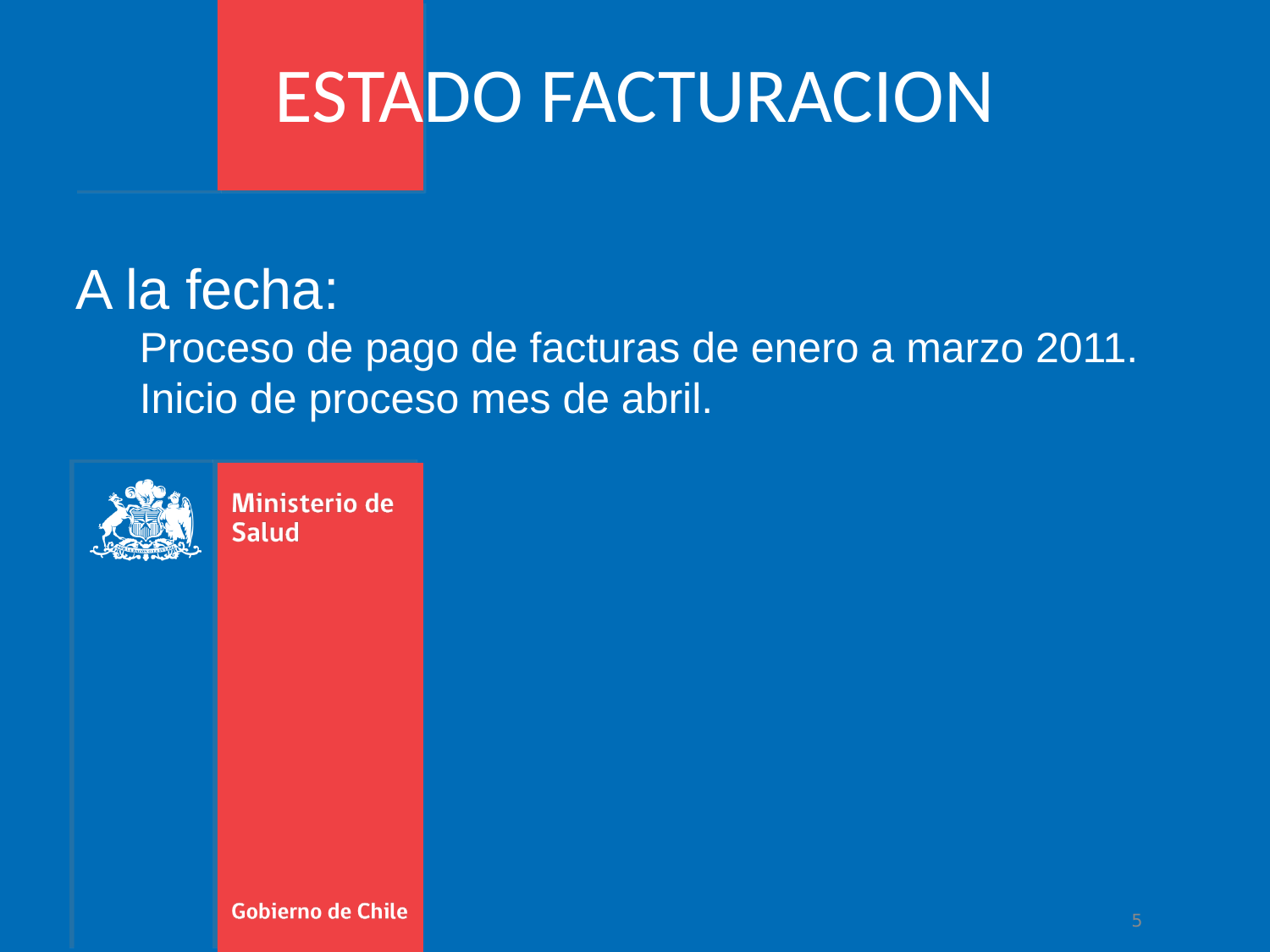

ESTADO FACTURACION
A la fecha:
Proceso de pago de facturas de enero a marzo 2011.
Inicio de proceso mes de abril.
5